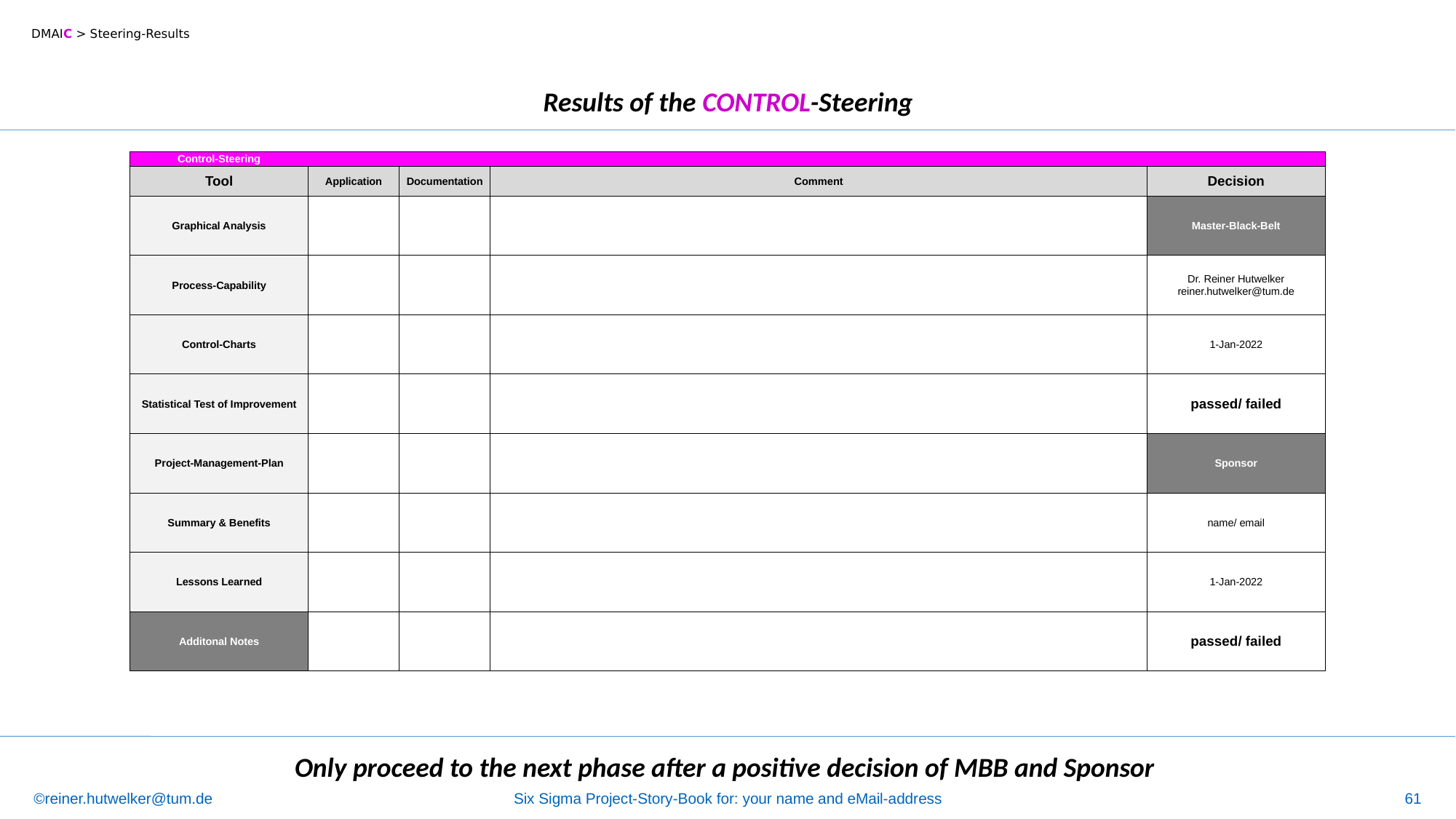

DMAIC > Steering-Results
# Results of the CONTROL-Steering
| Control-Steering |  |  |  |  |
| --- | --- | --- | --- | --- |
| Tool | Application | Documentation | Comment | Decision |
| Graphical Analysis | ok | ok | see checklist ref #: | Master-Black-Belt |
| Process-Capability | ok | ok | see checklist ref #: | Dr. Reiner Hutwelker reiner.hutwelker@tum.de |
| Control-Charts | ok | ok | see checklist ref #: | 1-Jan-2022 |
| Statistical Test of Improvement | ok | ok | see checklist ref #: | passed/ failed |
| Project-Management-Plan | ok | ok | see checklist ref #: | Sponsor |
| Summary & Benefits | ok | ok | see checklist ref #: | name/ email |
| Lessons Learned | ok | ok | see checklist ref #: | 1-Jan-2022 |
| Additonal Notes |  |  | =$E$4 | passed/ failed |
Only proceed to the next phase after a positive decision of MBB and Sponsor